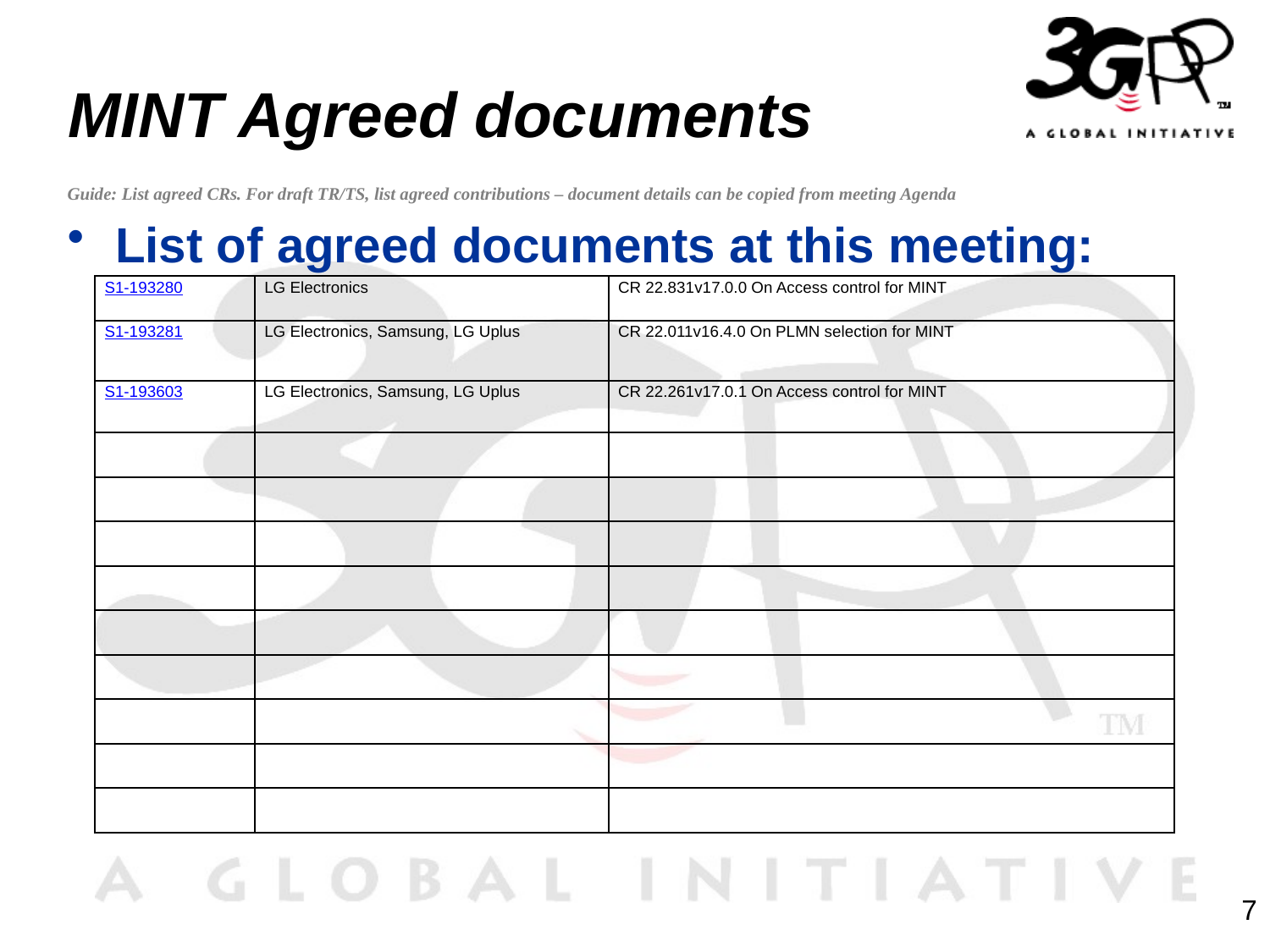

# MINT Agreed documents
Guide: List agreed CRs. For draft TR/TS, list agreed contributions – document details can be copied from meeting Agenda
List of agreed documents at this meeting:

| S1-193280 | LG Electronics | CR 22.831v17.0.0 On Access control for MINT |
| --- | --- | --- |
| S1-193281 | LG Electronics, Samsung, LG Uplus | CR 22.011v16.4.0 On PLMN selection for MINT |
| S1-193603 | LG Electronics, Samsung, LG Uplus | CR 22.261v17.0.1 On Access control for MINT |
|  |  |  |
|  |  |  |
|  |  |  |
|  |  |  |
|  |  |  |
|  |  |  |
|  |  |  |
|  |  |  |
|  |  |  |
7